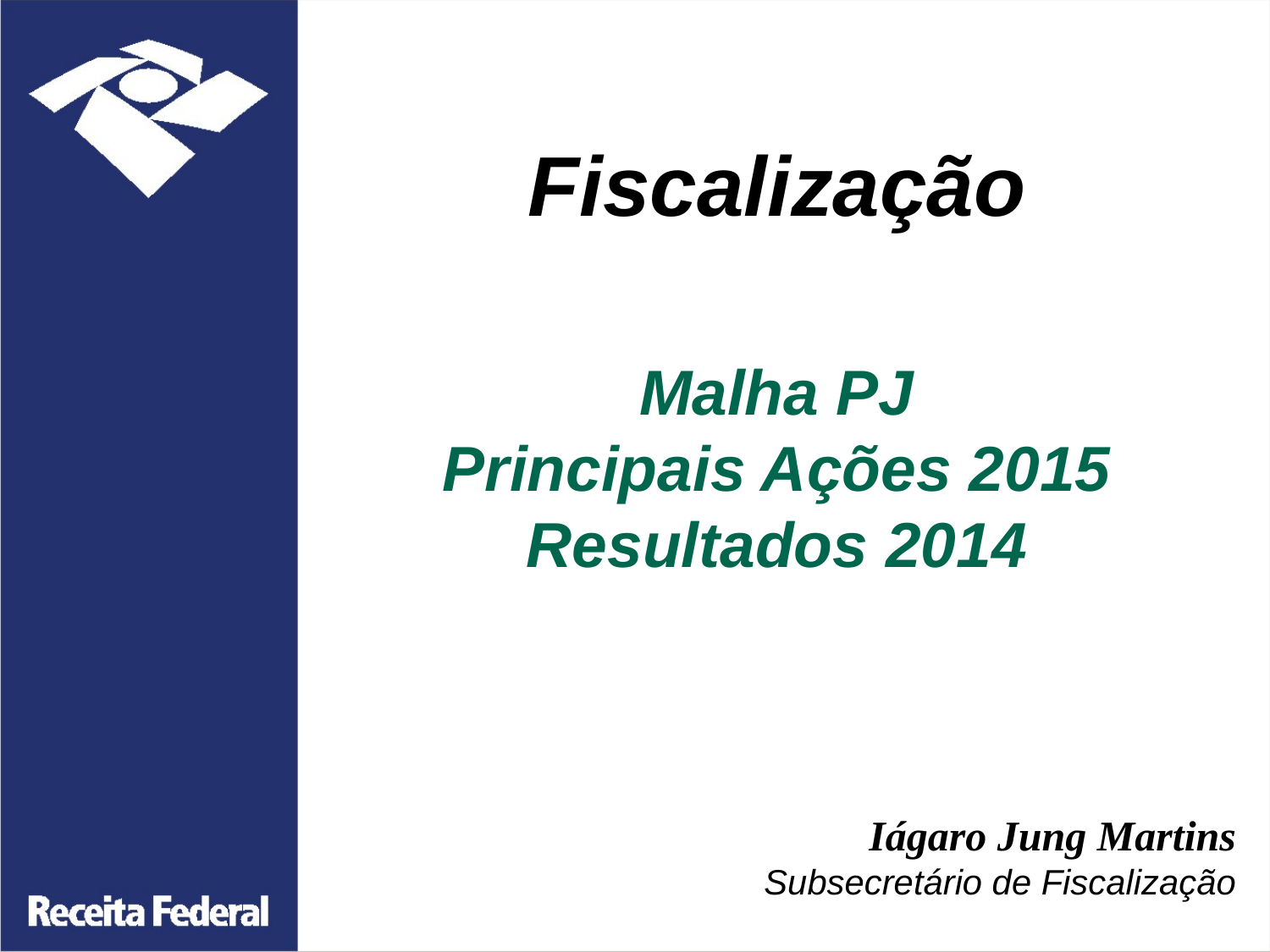

Fiscalização

Malha PJ
Principais Ações 2015
Resultados 2014

Iágaro Jung Martins
Subsecretário de Fiscalização